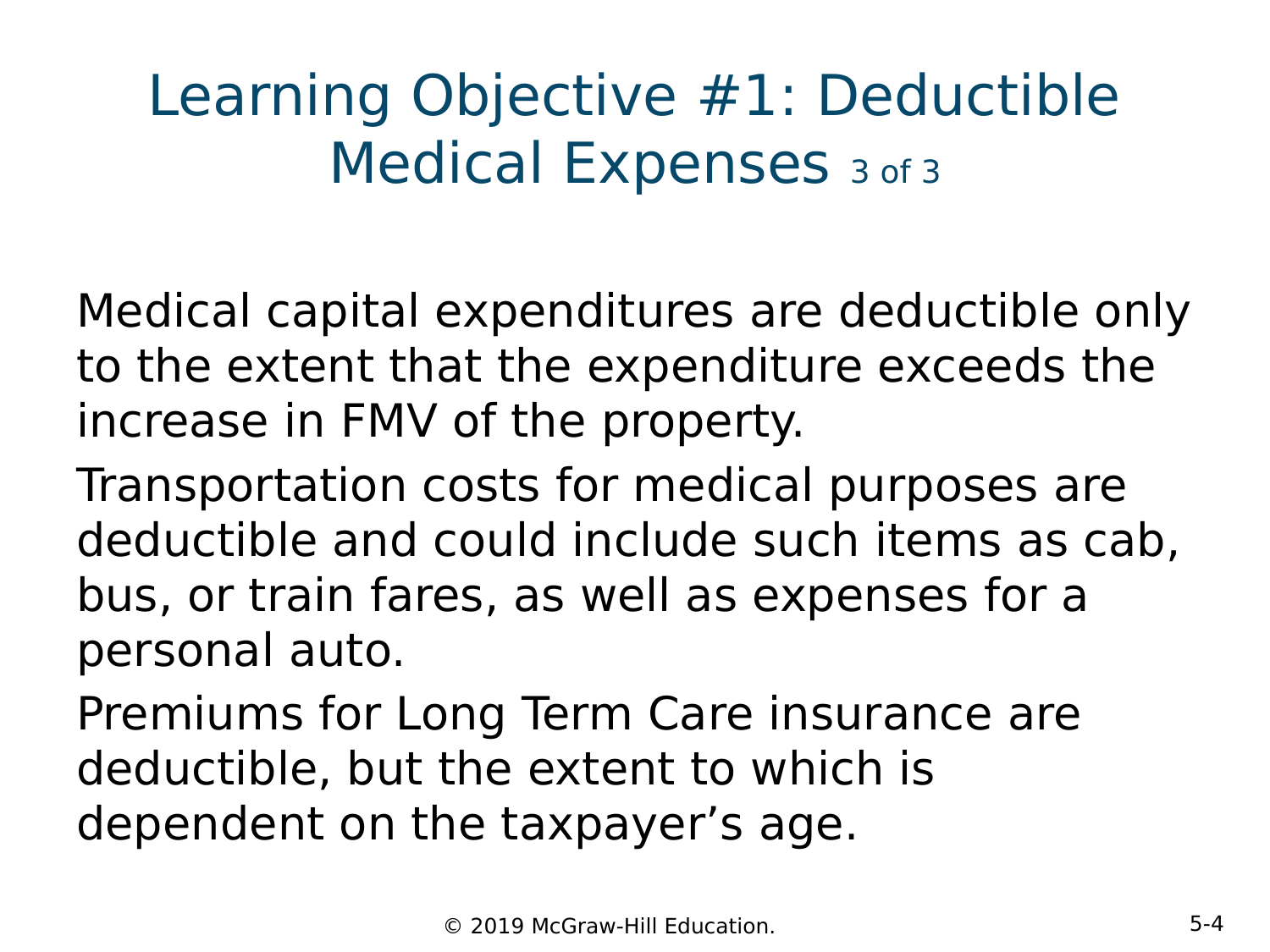

# Learning Objective #1: Deductible Medical Expenses 3 of 3
Medical capital expenditures are deductible only to the extent that the expenditure exceeds the increase in FMV of the property.
Transportation costs for medical purposes are deductible and could include such items as cab, bus, or train fares, as well as expenses for a personal auto.
Premiums for Long Term Care insurance are deductible, but the extent to which is dependent on the taxpayer’s age.